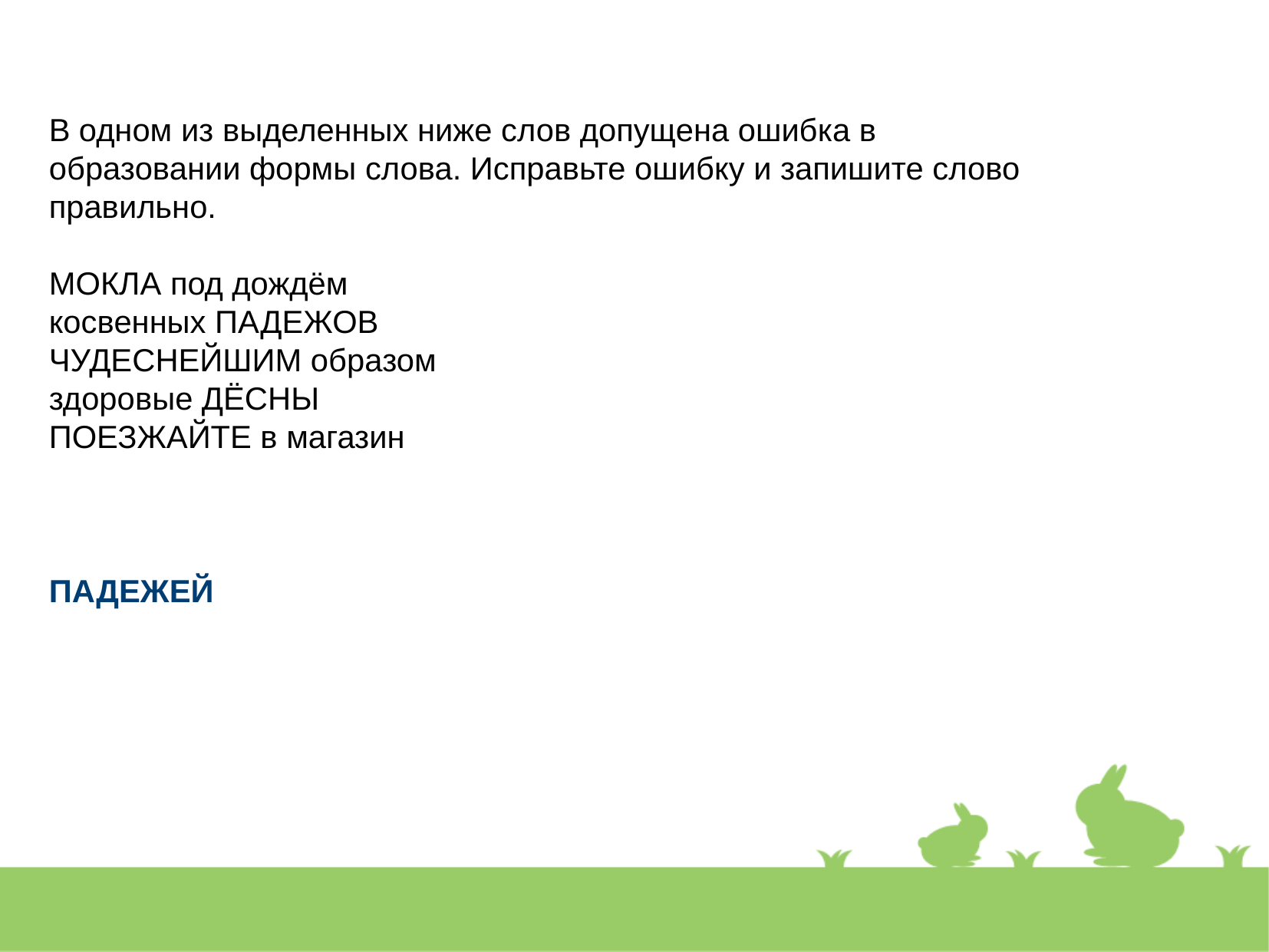

В одном из выделенных ниже слов допущена ошибка в образовании формы слова. Исправьте ошибку и запишите слово правильно.

МОКЛА под дождём
косвенных ПАДЕЖОВ
ЧУДЕСНЕЙШИМ образом
здоровые ДЁСНЫ
ПОЕЗЖАЙТЕ в магазин

ПАДЕЖЕЙ